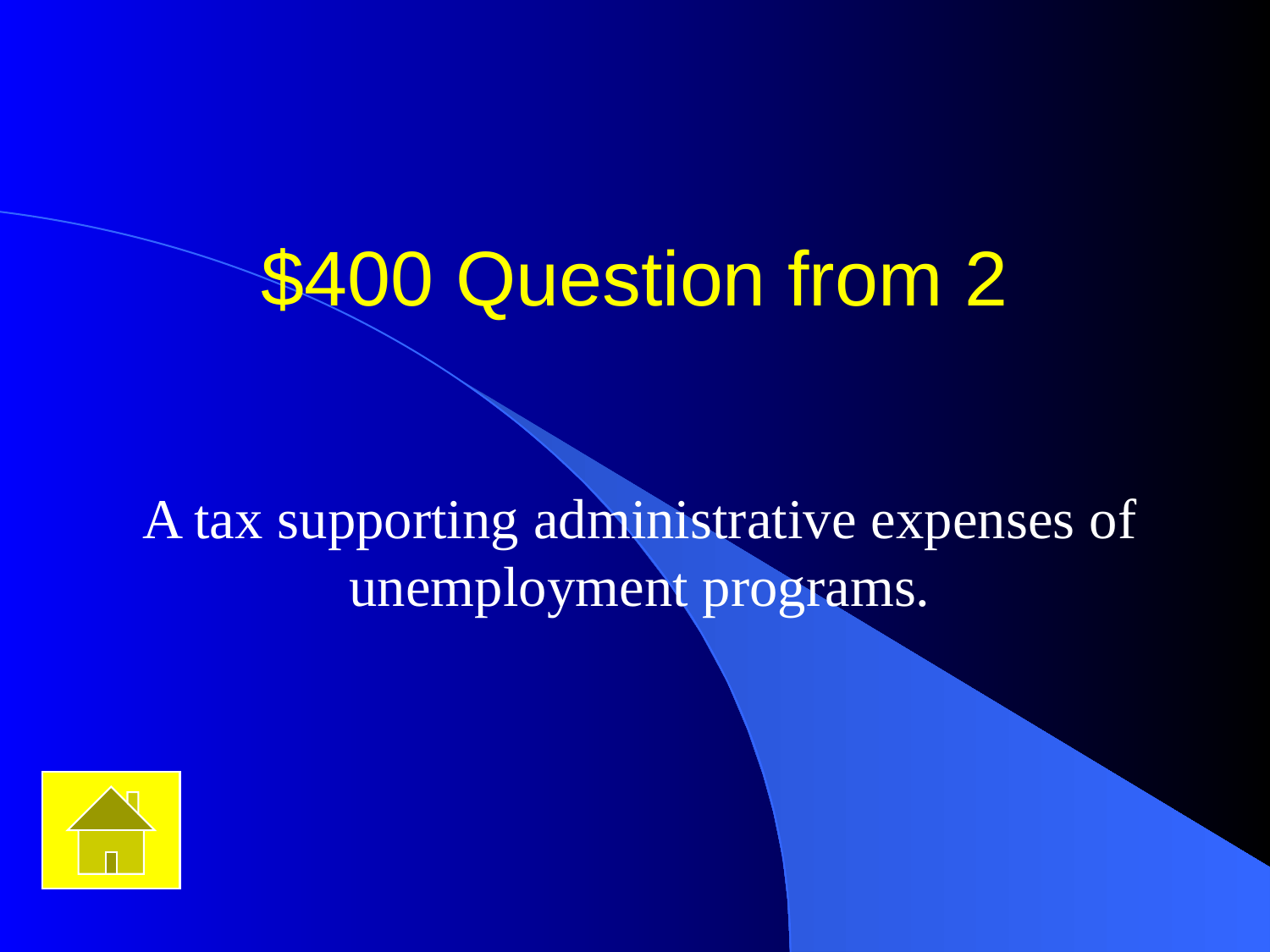

# $400 Question from 2
A tax supporting administrative expenses of unemployment programs.